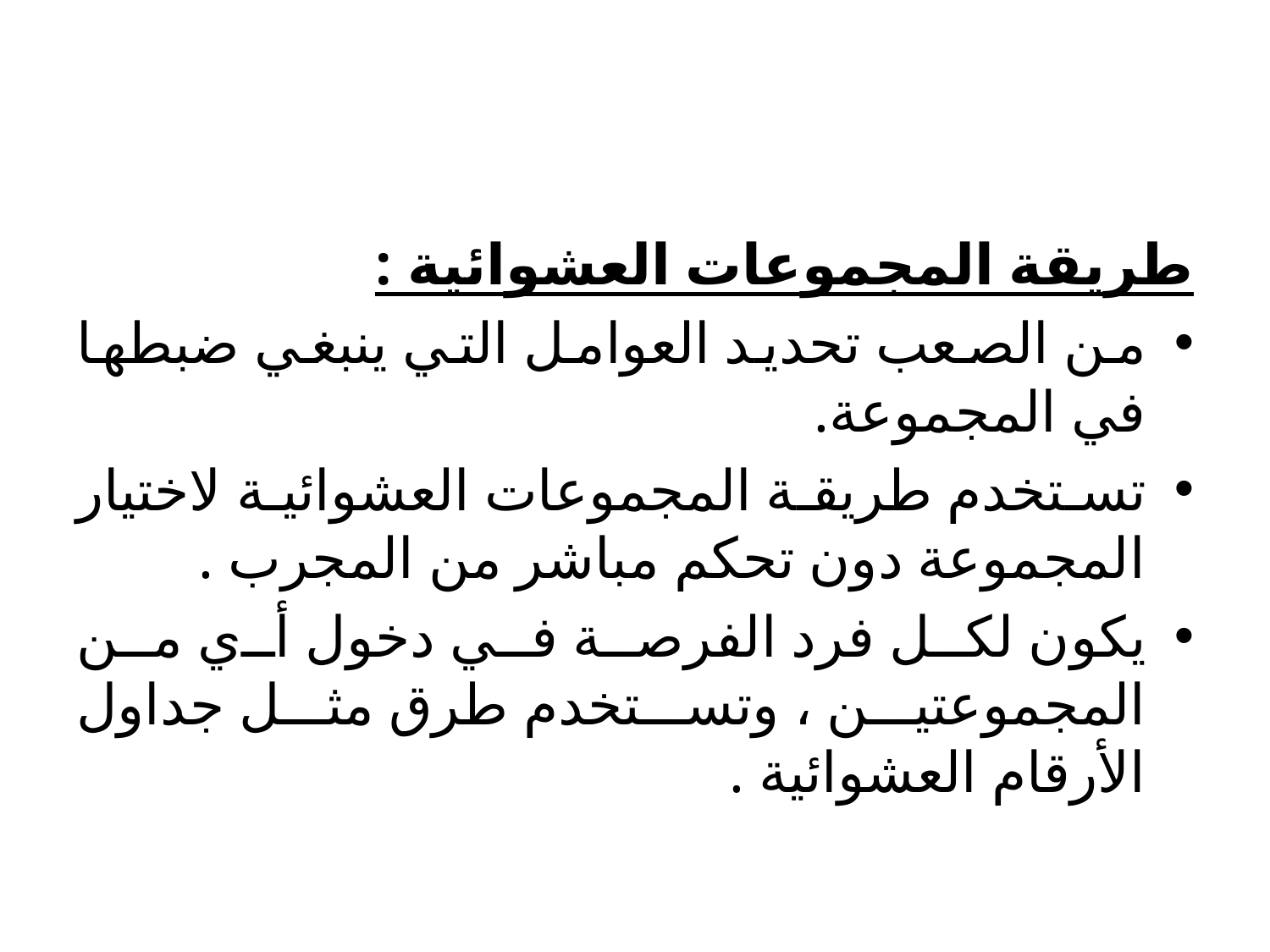

#
طريقة المجموعات العشوائية :
من الصعب تحديد العوامل التي ينبغي ضبطها في المجموعة.
تستخدم طريقة المجموعات العشوائية لاختيار المجموعة دون تحكم مباشر من المجرب .
يكون لكل فرد الفرصة في دخول أي من المجموعتين ، وتستخدم طرق مثل جداول الأرقام العشوائية .